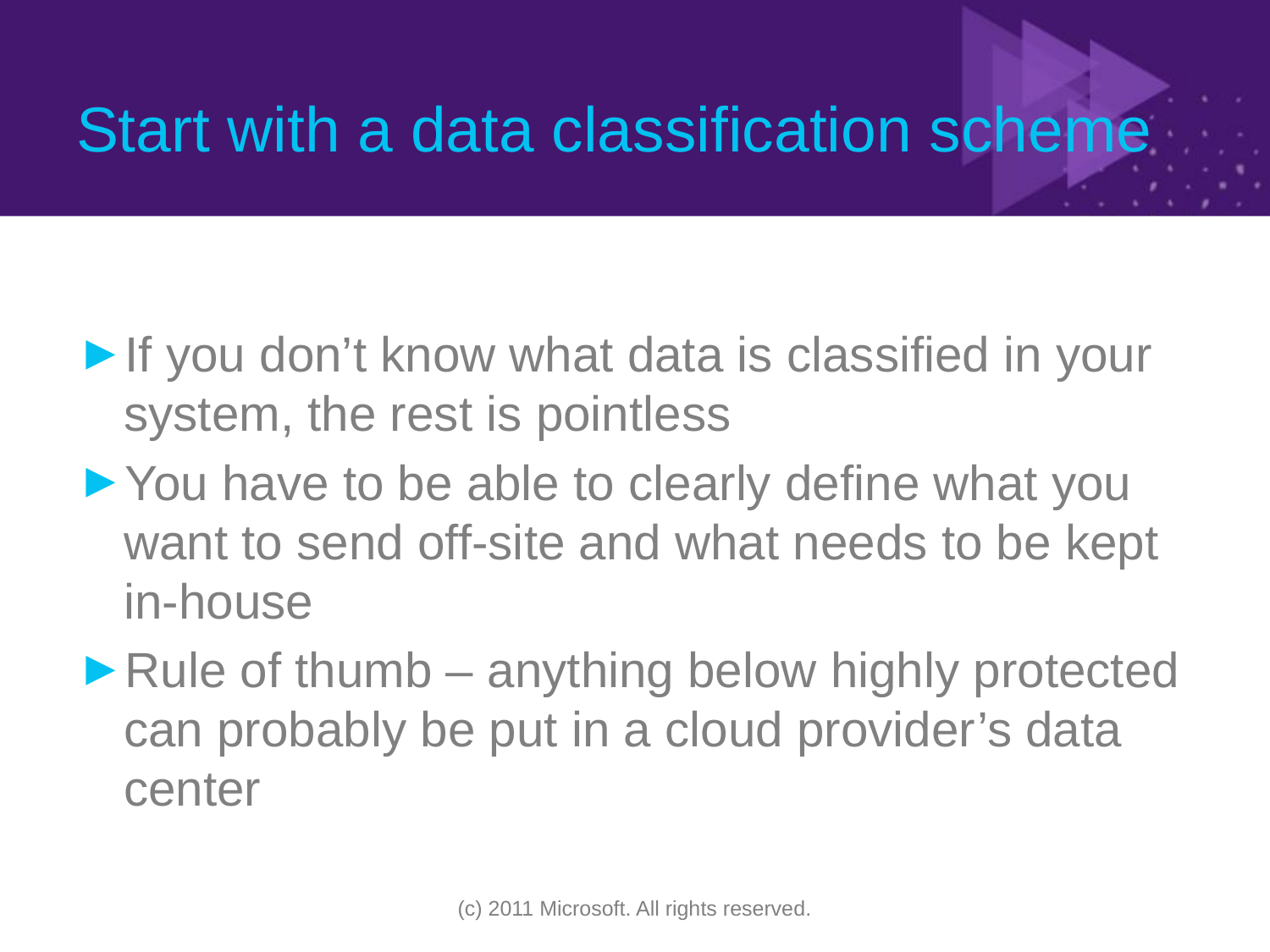

# Start with a data classification scheme
If you don’t know what data is classified in your system, the rest is pointless
You have to be able to clearly define what you want to send off-site and what needs to be kept in-house
Rule of thumb – anything below highly protected can probably be put in a cloud provider’s data center
(c) 2011 Microsoft. All rights reserved.